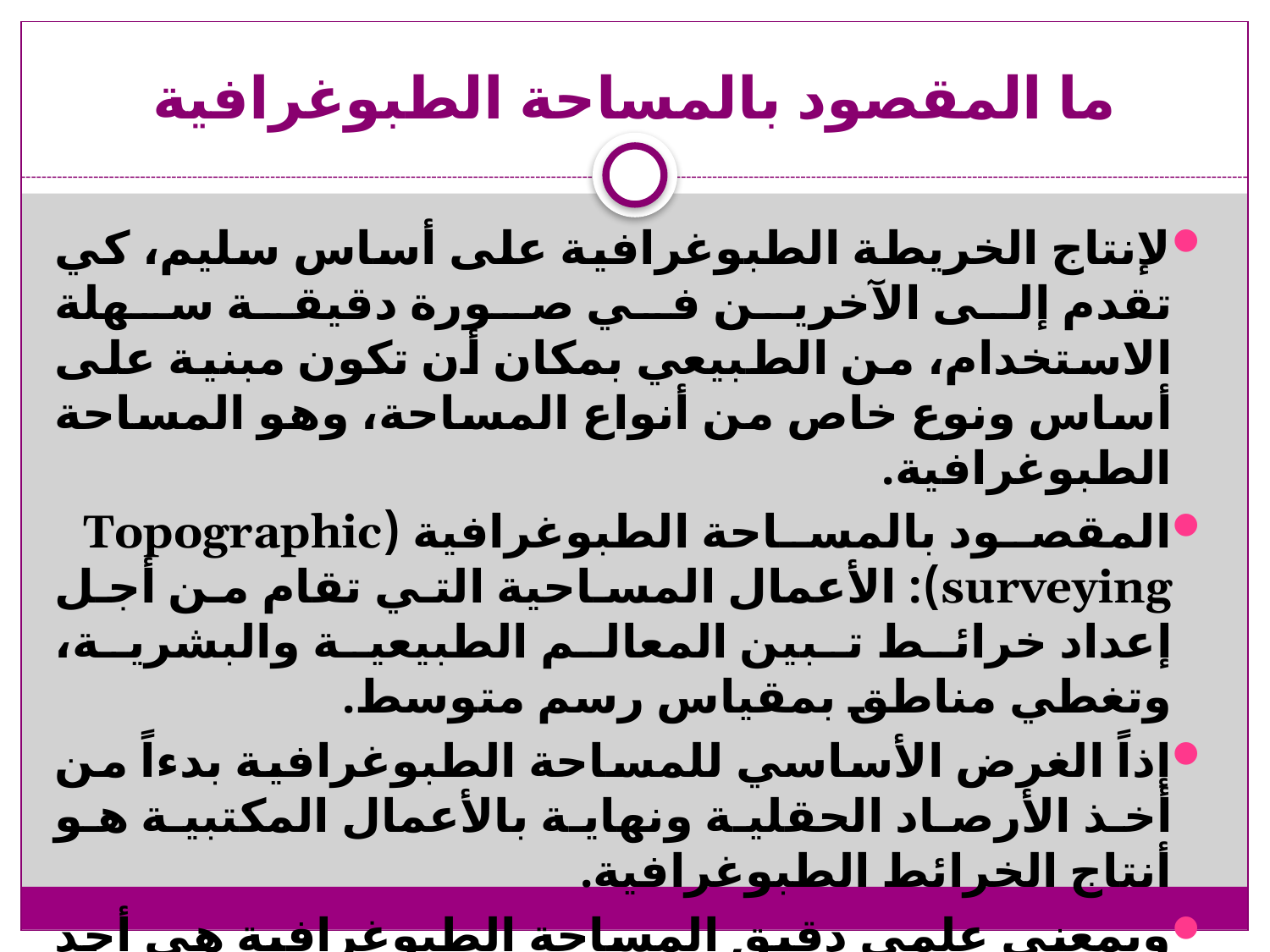

# ما المقصود بالمساحة الطبوغرافية
لإنتاج الخريطة الطبوغرافية على أساس سليم، كي تقدم إلى الآخرين في صورة دقيقة سهلة الاستخدام، من الطبيعي بمكان أن تكون مبنية على أساس ونوع خاص من أنواع المساحة، وهو المساحة الطبوغرافية.
المقصود بالمساحة الطبوغرافية (Topographic surveying): الأعمال المساحية التي تقام من أجل إعداد خرائط تبين المعالم الطبيعية والبشرية، وتغطي مناطق بمقياس رسم متوسط.
إذاً الغرض الأساسي للمساحة الطبوغرافية بدءاً من أخذ الأرصاد الحقلية ونهاية بالأعمال المكتبية هو أنتاج الخرائط الطبوغرافية.
وبمعنى علمي دقيق المساحة الطبوغرافية هي أحد العلوم المساحية التي تهتم بإظهار المعالم الأرضية بأبعادها الثلاثة على الخريطة، أي تمثيل المعالم في المستويين الأفقي والرأسي.